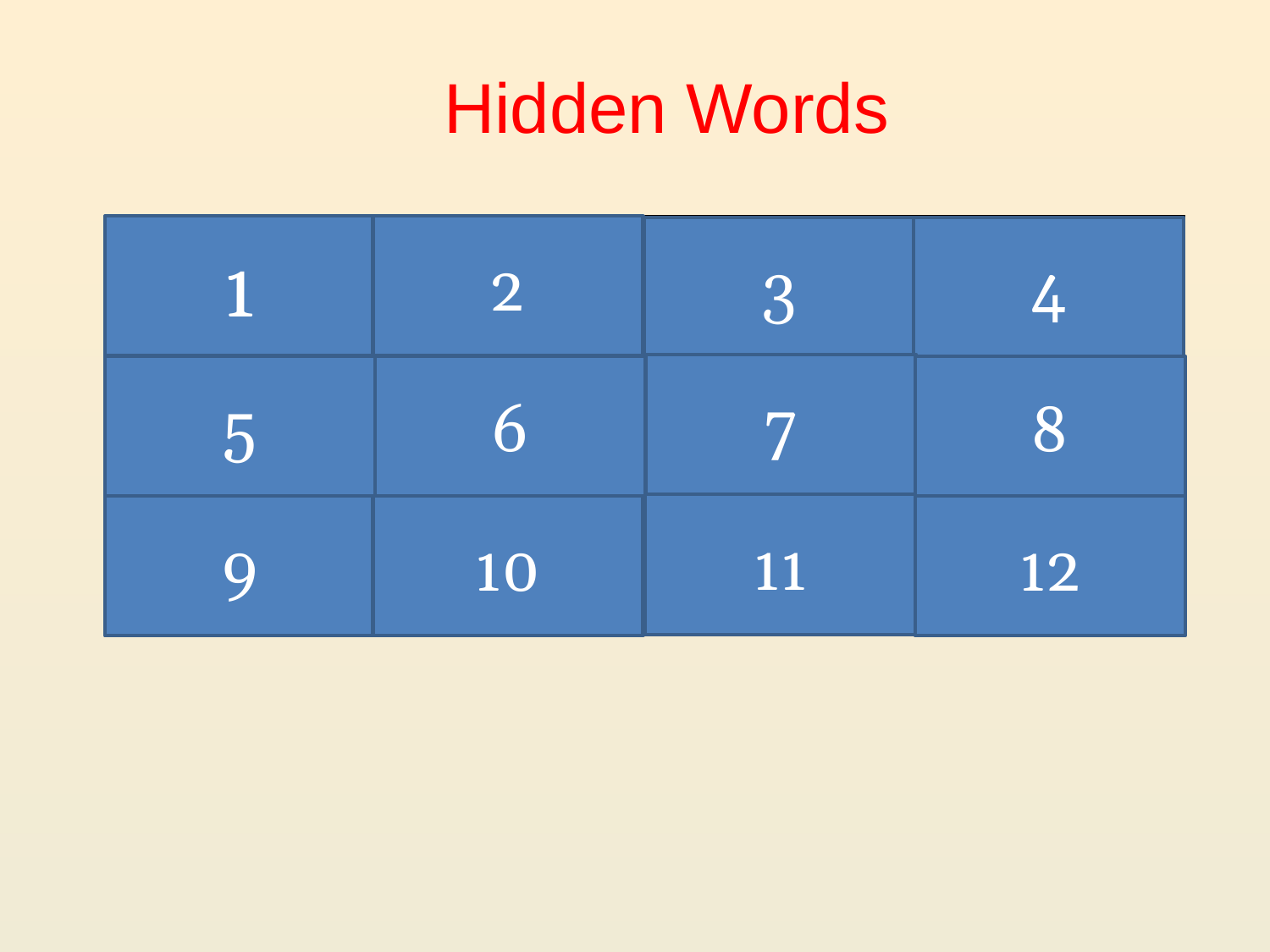

Hidden Words
| voyage | wind | feel | miss |
| --- | --- | --- | --- |
| catch | perhaps | change | journey |
| strong | through | tired | ugly |
1
2
3
4
7
5
6
8
11
9
10
12